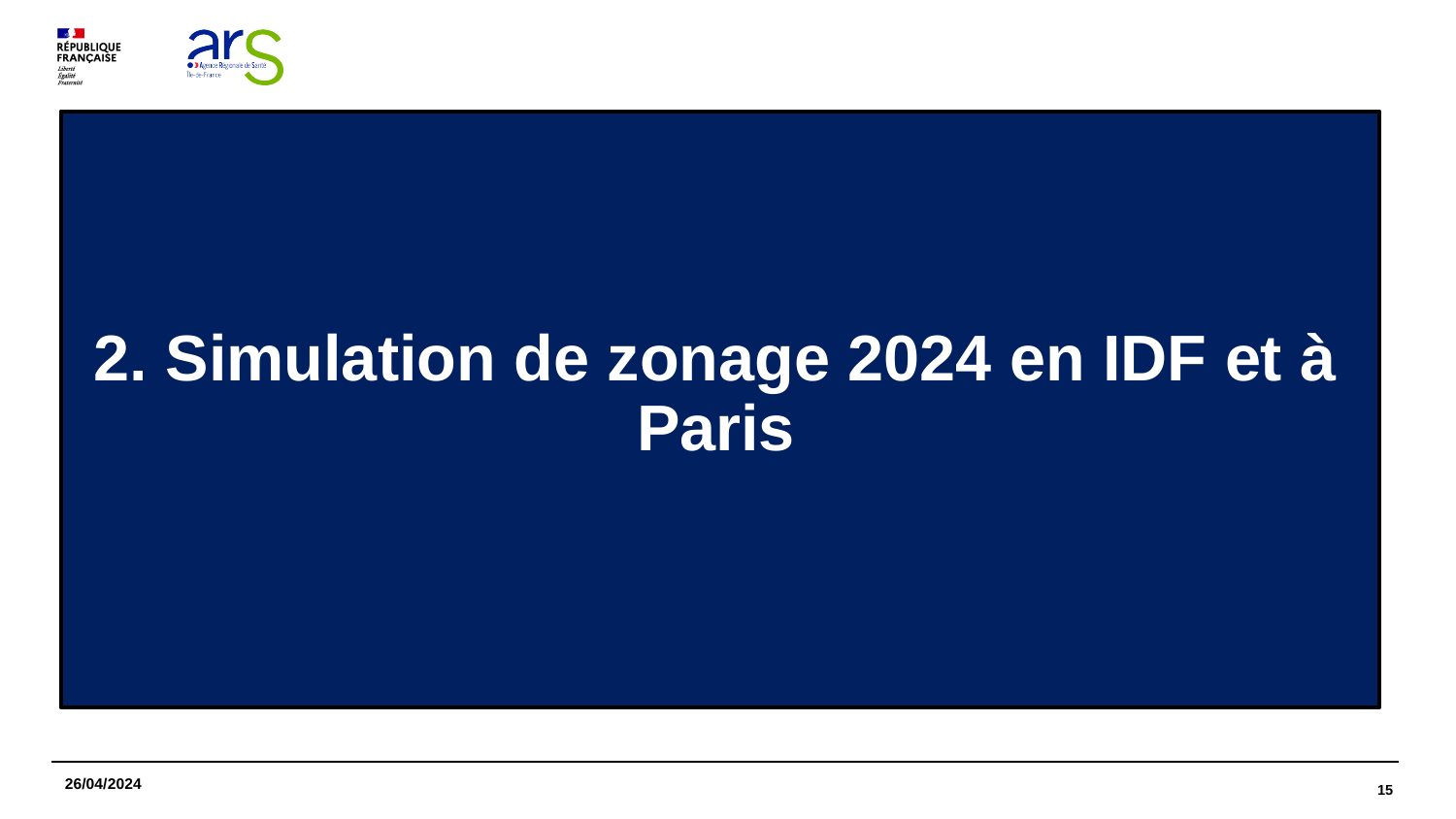

2. Simulation de zonage 2024 en IDF et à Paris
26/04/2024
15